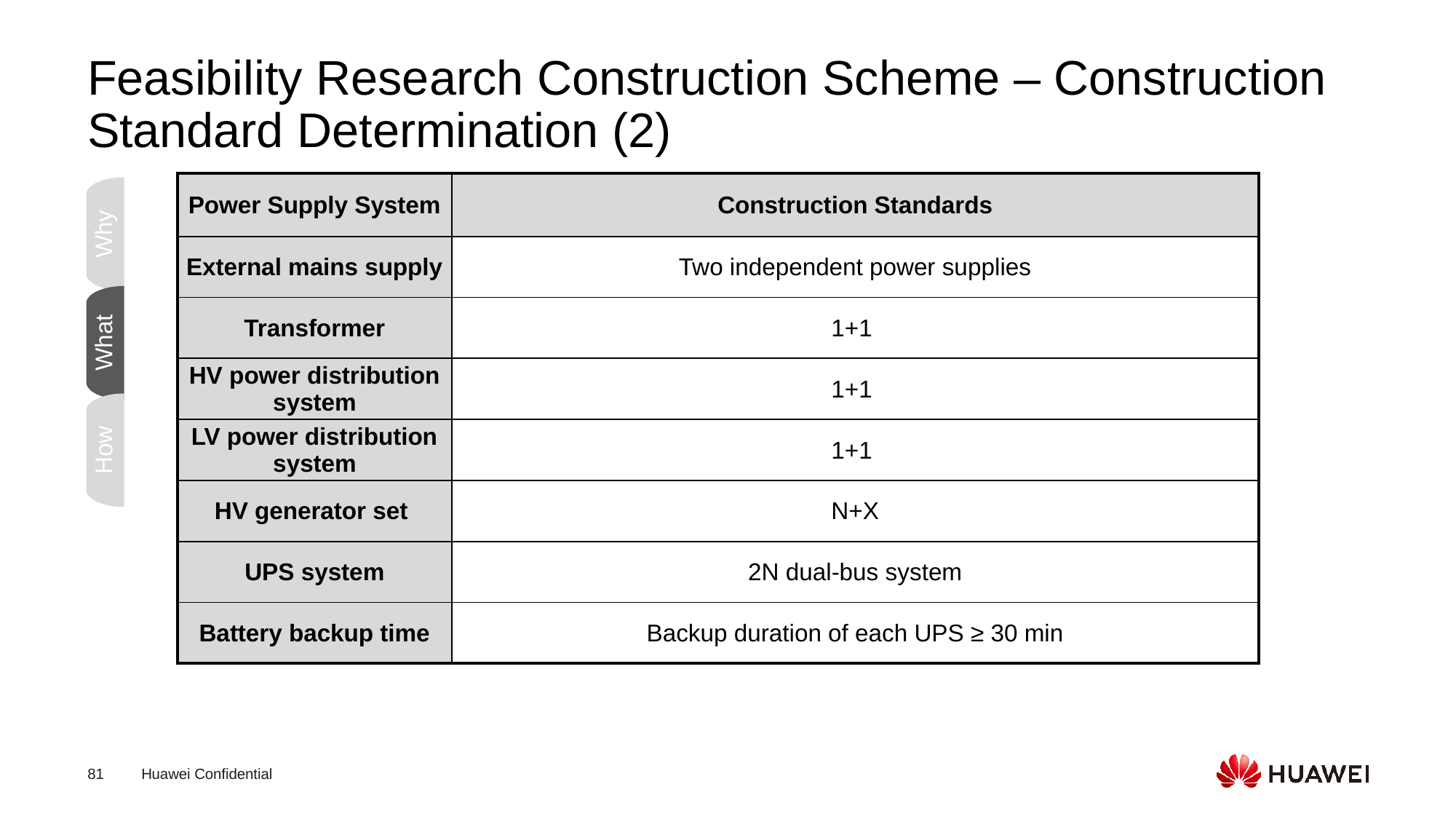

# Feasibility Research Construction Scheme – Construction Standard Determination (2)
| Power Supply System | Construction Standards |
| --- | --- |
| External mains supply | Two independent power supplies |
| Transformer | 1+1 |
| HV power distribution system | 1+1 |
| LV power distribution system | 1+1 |
| HV generator set | N+X |
| UPS system | 2N dual-bus system |
| Battery backup time | Backup duration of each UPS ≥ 30 min |
Why
What
How